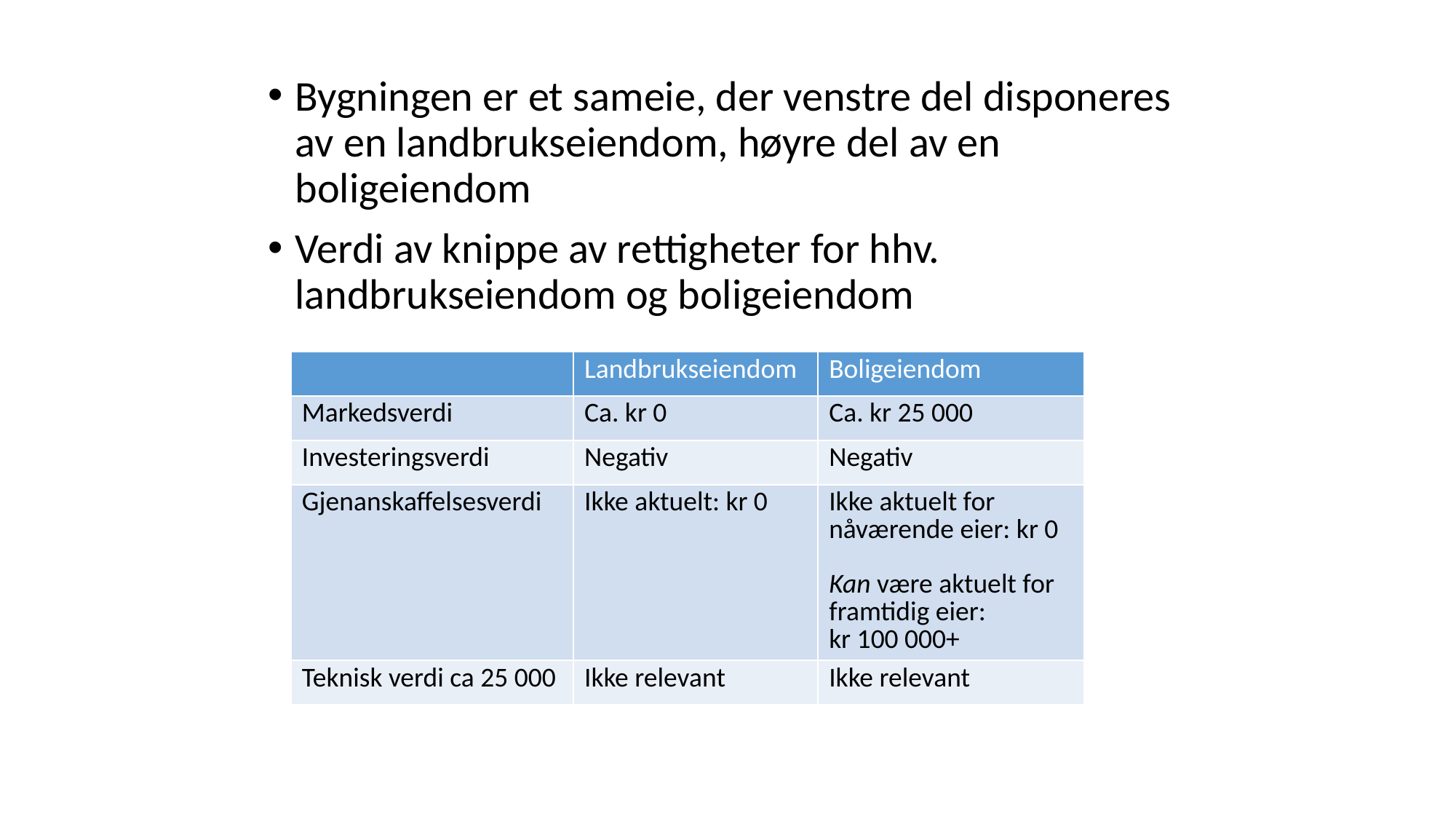

Bygningen er et sameie, der venstre del disponeres av en landbrukseiendom, høyre del av en boligeiendom
Verdi av knippe av rettigheter for hhv. landbrukseiendom og boligeiendom

|  | Landbrukseiendom | Boligeiendom |
| --- | --- | --- |
| Markedsverdi | Ca. kr 0 | Ca. kr 25 000 |
| Investeringsverdi | Negativ | Negativ |
| Gjenanskaffelsesverdi | Ikke aktuelt: kr 0 | Ikke aktuelt for nåværende eier: kr 0 Kan være aktuelt for framtidig eier: kr 100 000+ |
| Teknisk verdi ca 25 000 | Ikke relevant | Ikke relevant |